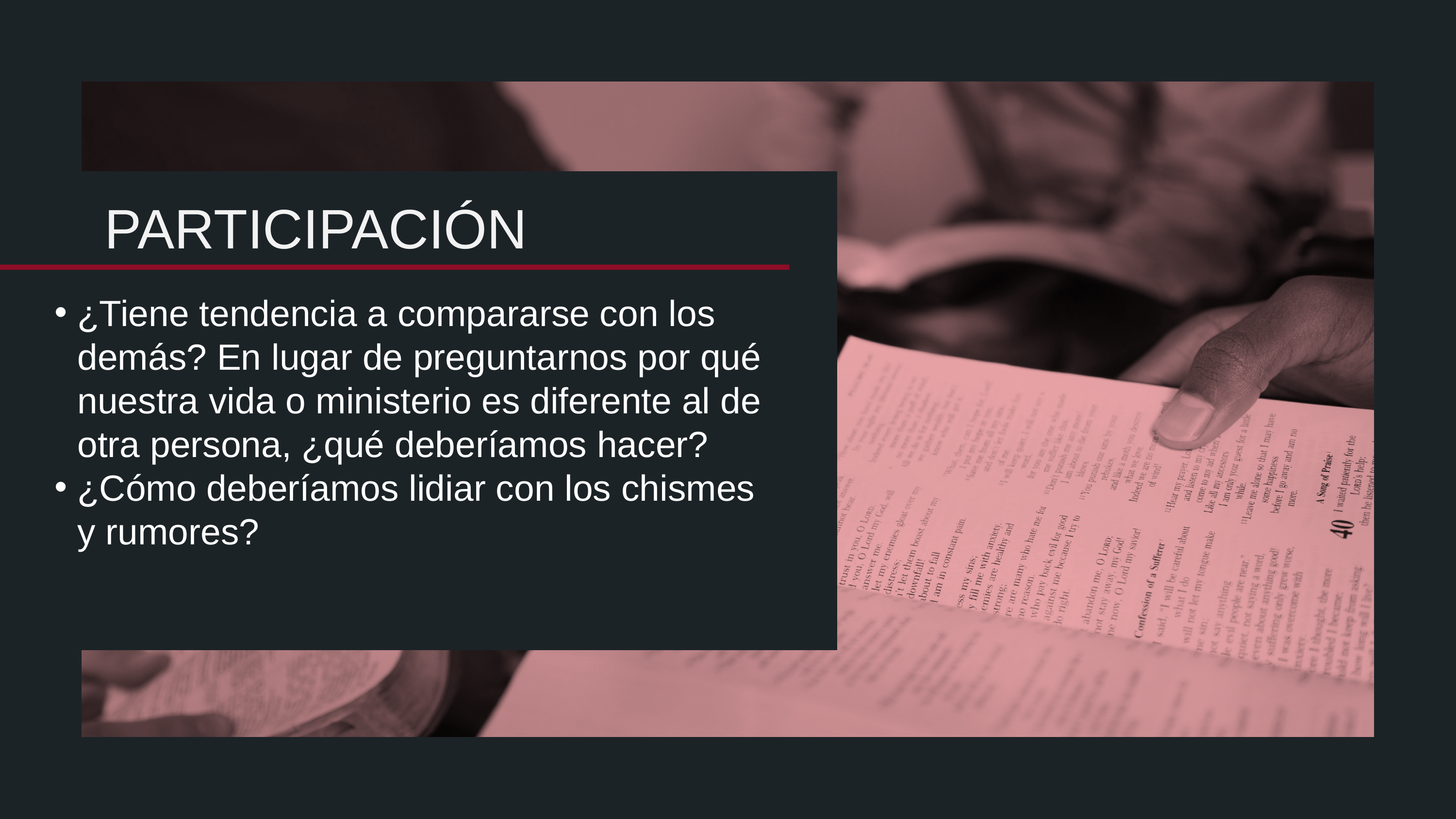

¿Tiene tendencia a compararse con los demás? En lugar de preguntarnos por qué nuestra vida o ministerio es diferente al de otra persona, ¿qué deberíamos hacer?
¿Cómo deberíamos lidiar con los chismes y rumores?